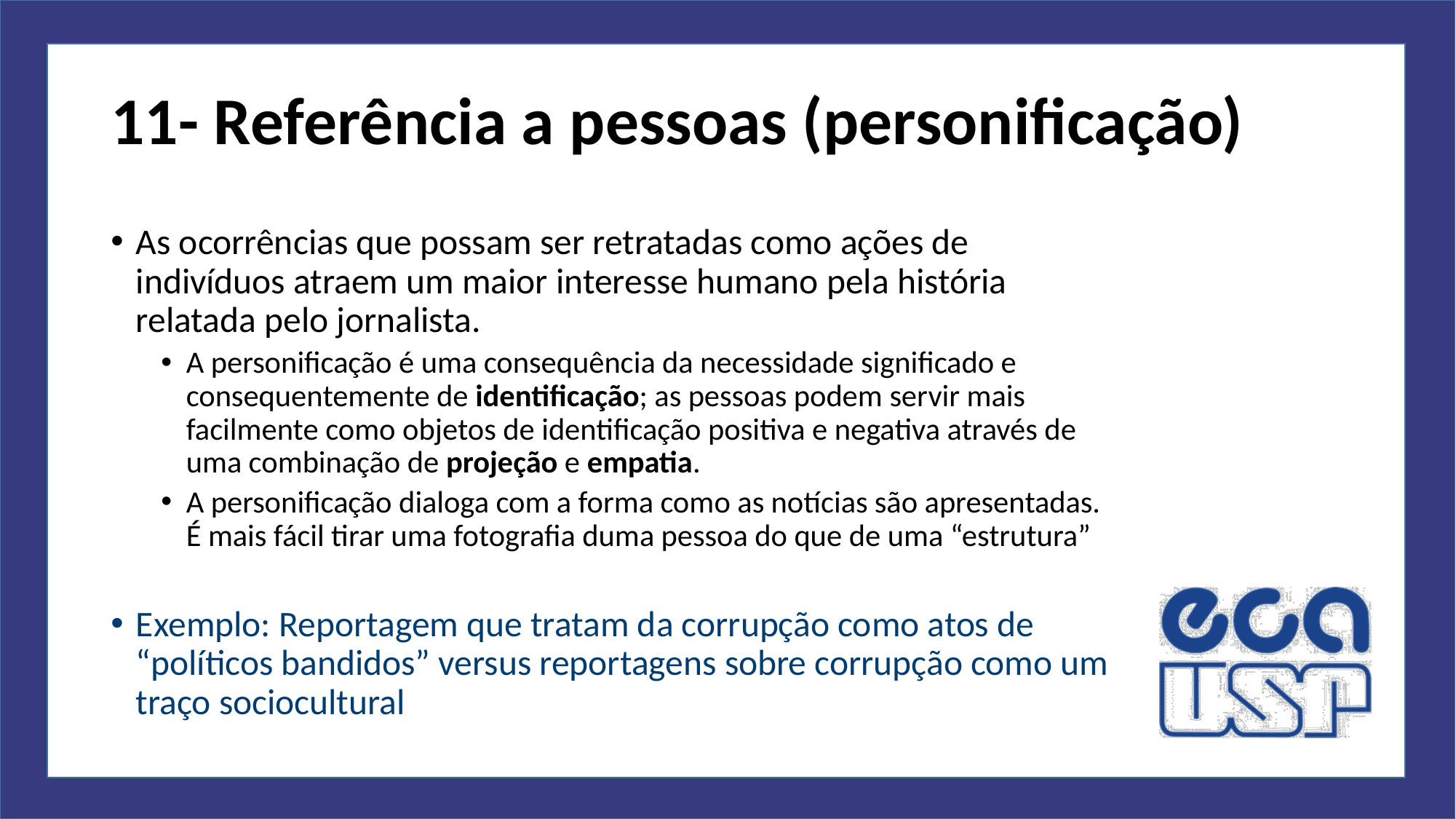

# 11- Referência a pessoas (personificação)
As ocorrências que possam ser retratadas como ações de indivíduos atraem um maior interesse humano pela história relatada pelo jornalista.
A personificação é uma consequência da necessidade significado e consequentemente de identificação; as pessoas podem servir mais facilmente como objetos de identificação positiva e negativa através de uma combinação de projeção e empatia.
A personificação dialoga com a forma como as notícias são apresentadas. É mais fácil tirar uma fotografia duma pessoa do que de uma “estrutura”

Exemplo: Reportagem que tratam da corrupção como atos de “políticos bandidos” versus reportagens sobre corrupção como um traço sociocultural